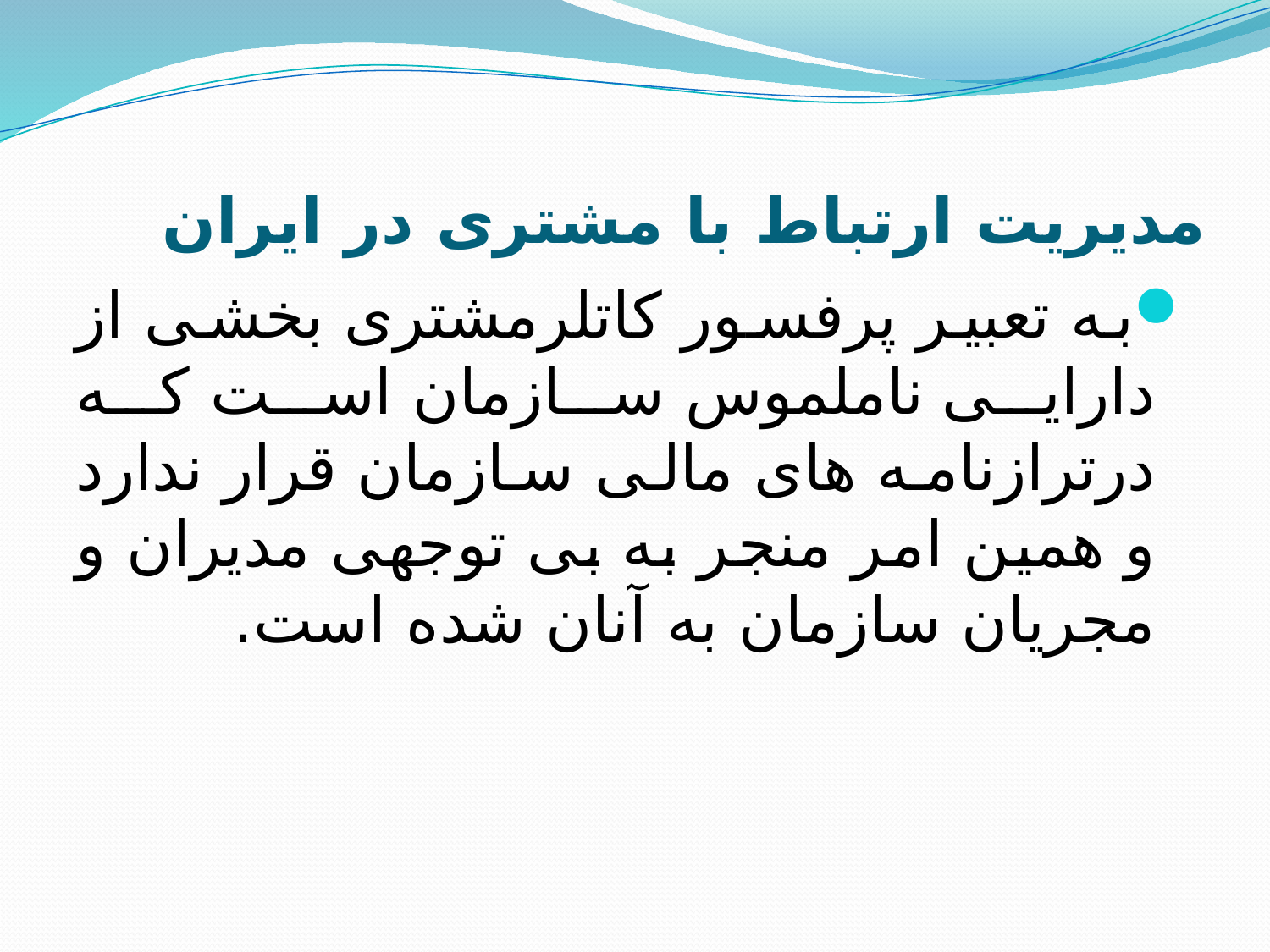

# مدیریت ارتباط با مشتری در ایران
به تعبیر پرفسور کاتلرمشتری بخشی از دارایی ناملموس سازمان است که درترازنامه های مالی سازمان قرار ندارد و همین امر منجر به بی توجهی مدیران و مجریان سازمان به آنان شده است.